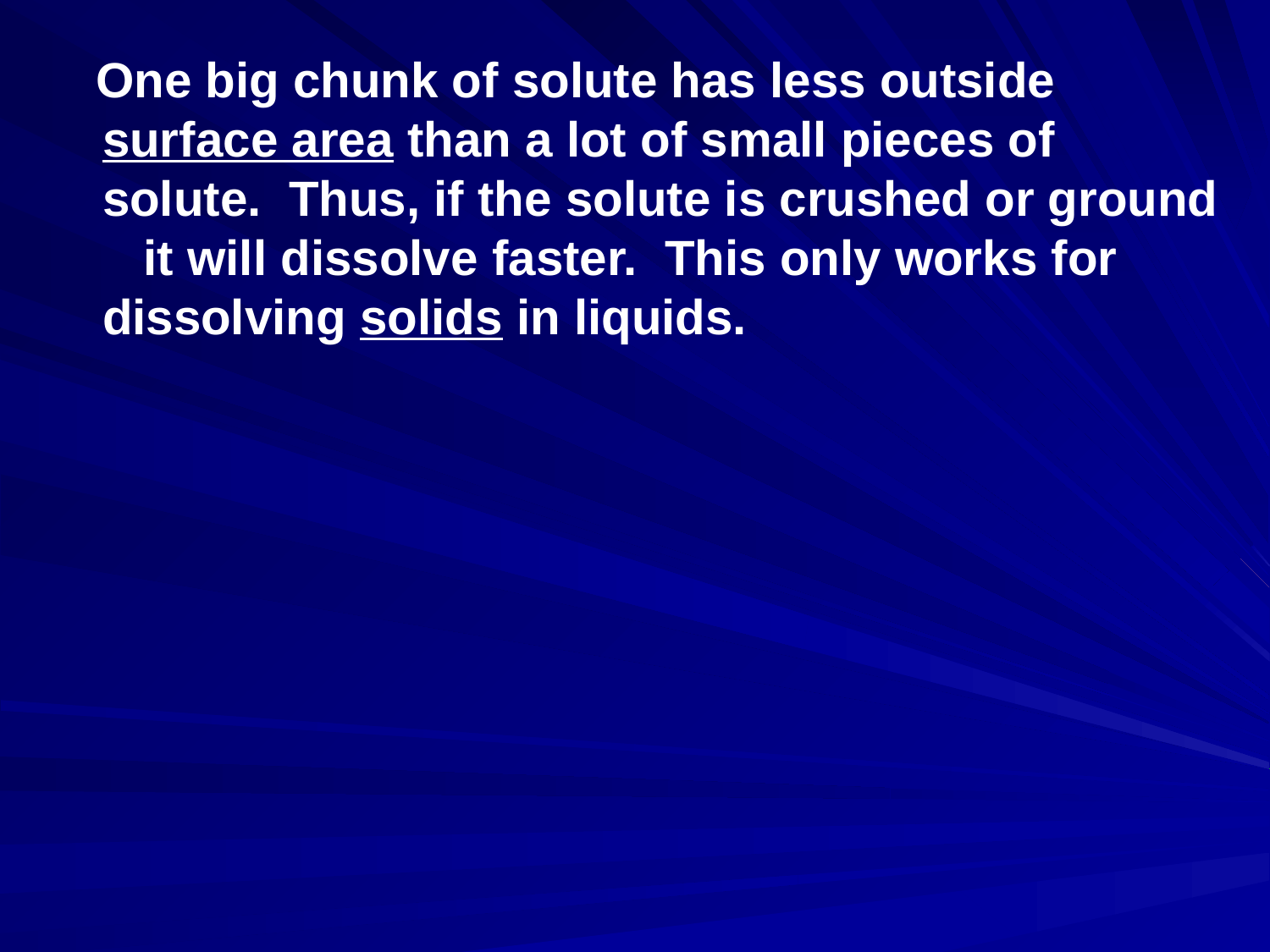

One big chunk of solute has less outside surface area than a lot of small pieces of solute.  Thus, if the solute is crushed or ground    it will dissolve faster.  This only works for dissolving solids in liquids.